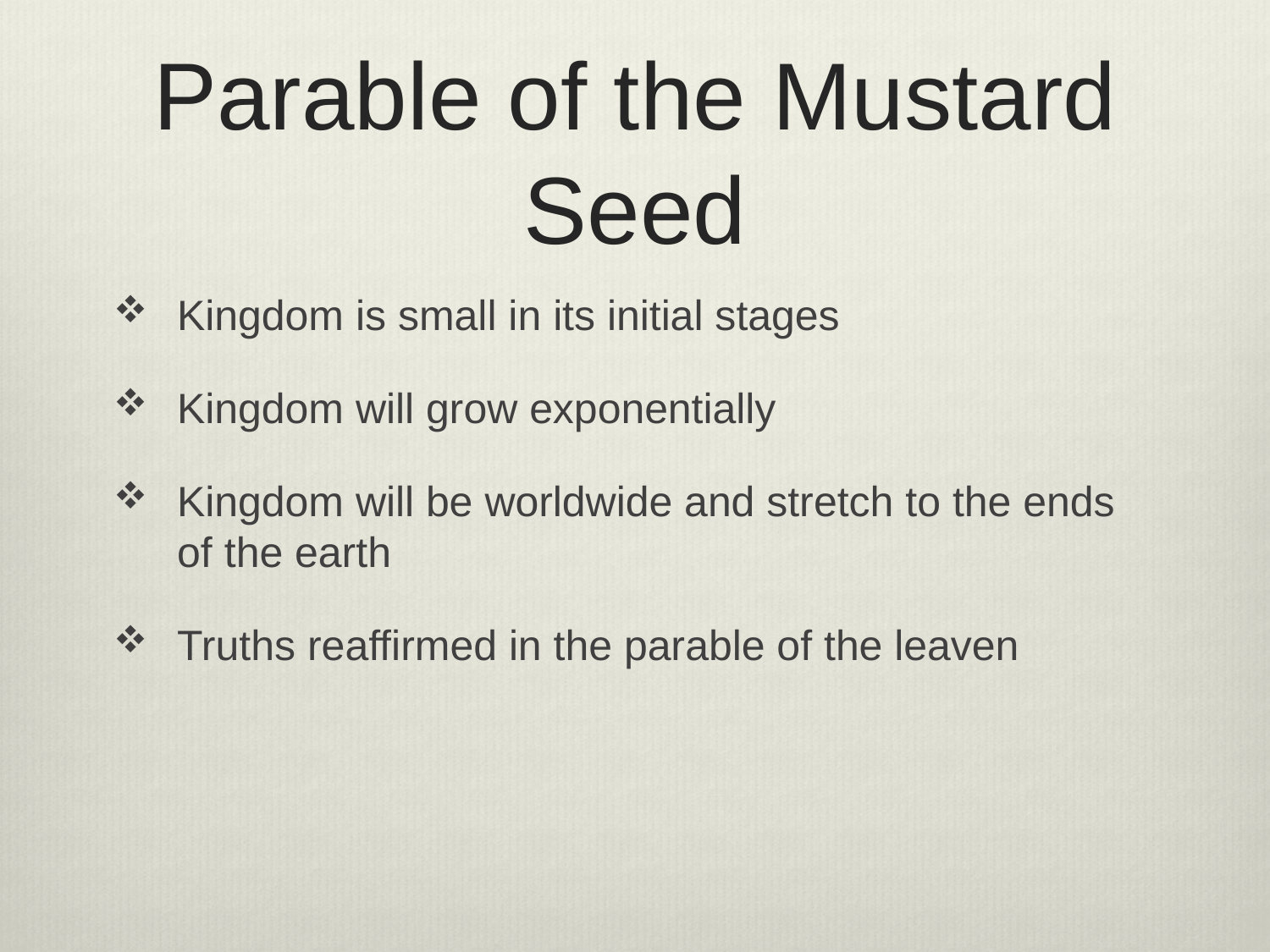

# Parable of the Mustard Seed
Kingdom is small in its initial stages
Kingdom will grow exponentially
Kingdom will be worldwide and stretch to the ends of the earth
Truths reaffirmed in the parable of the leaven